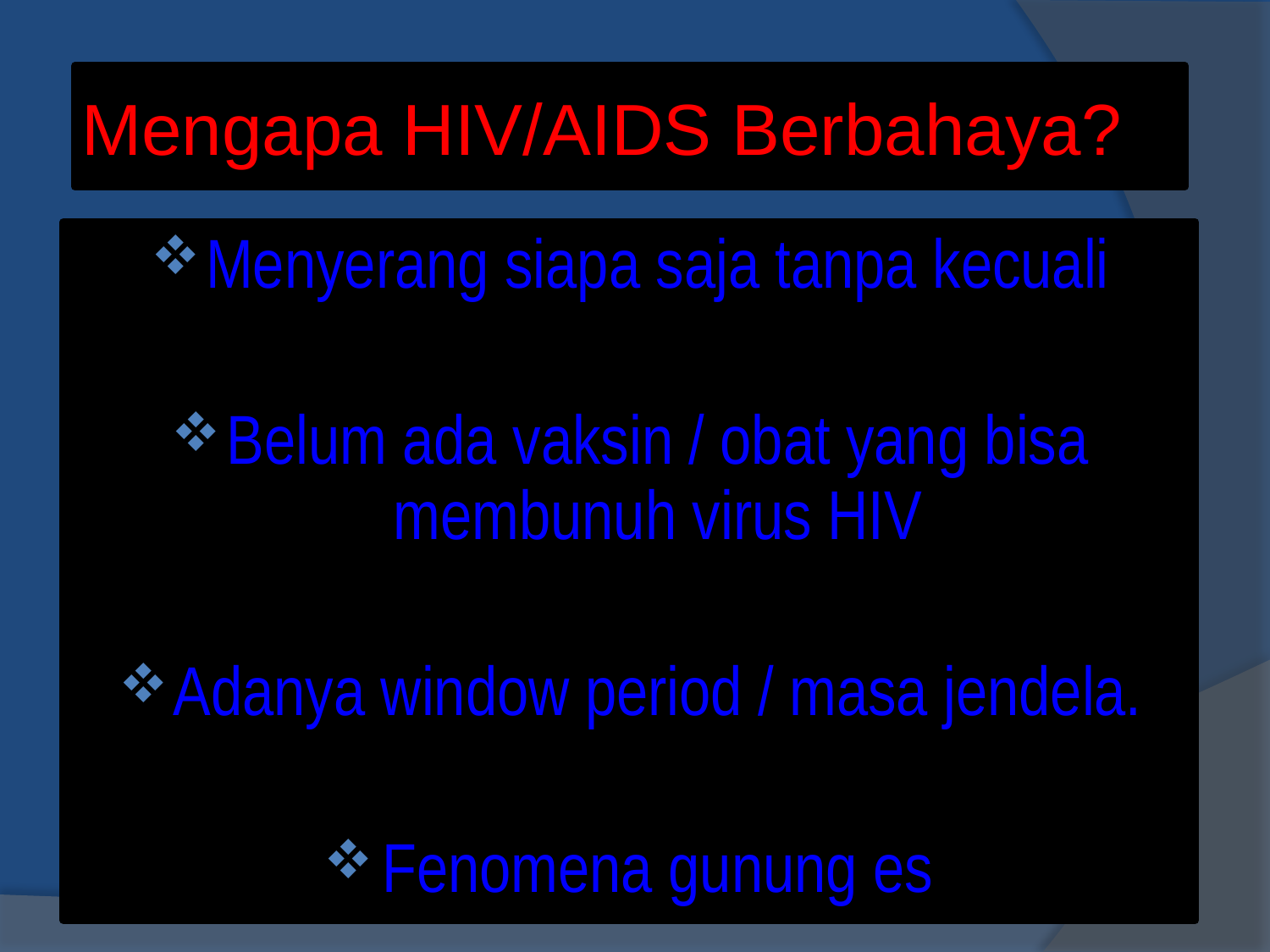

# Mengapa HIV/AIDS Berbahaya?
Menyerang siapa saja tanpa kecuali

Belum ada vaksin / obat yang bisa membunuh virus HIV

Adanya window period / masa jendela.

Fenomena gunung es